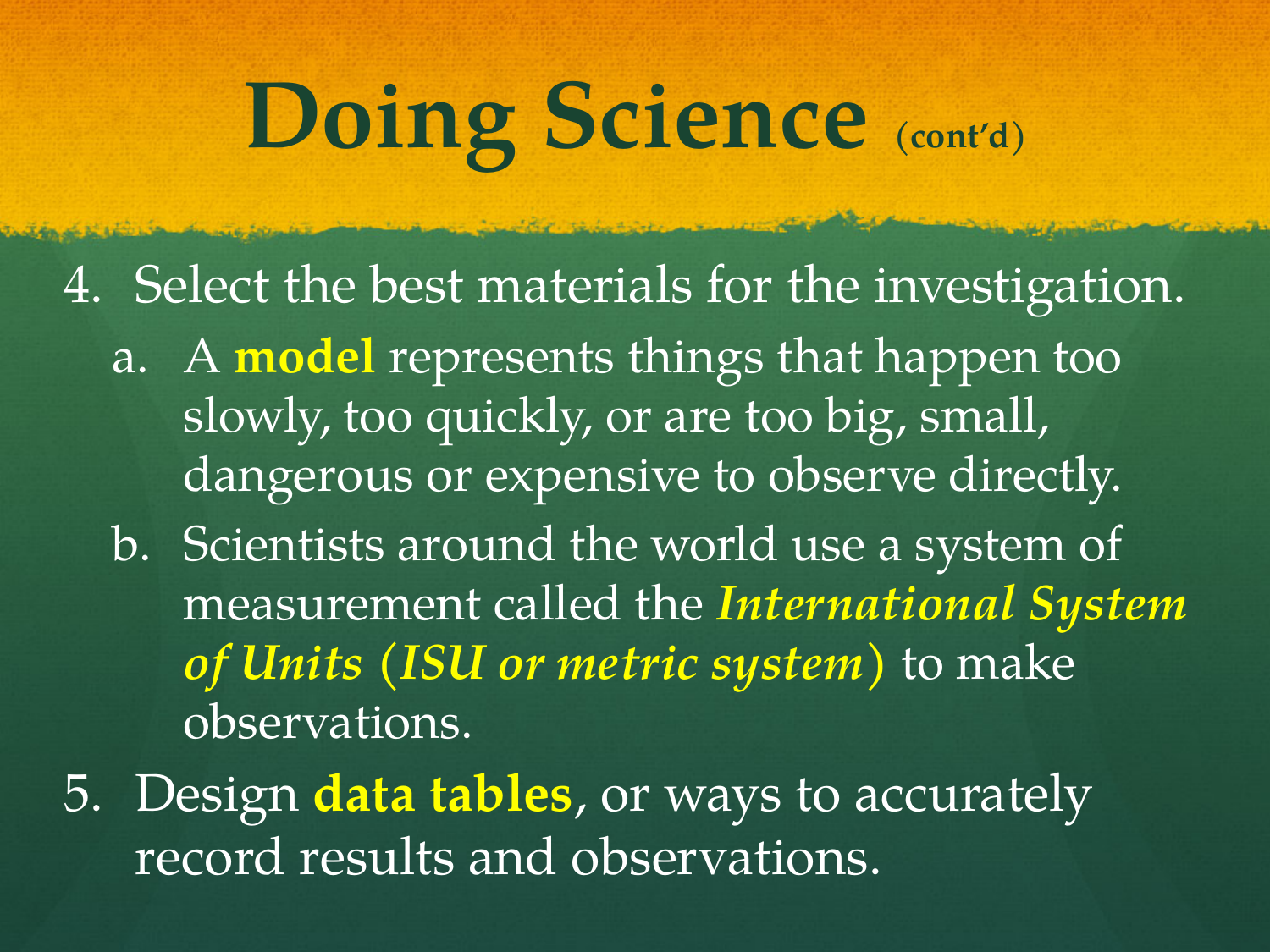

# Doing Science (cont’d)
Select the best materials for the investigation.
A model represents things that happen too slowly, too quickly, or are too big, small, dangerous or expensive to observe directly.
Scientists around the world use a system of measurement called the International System of Units (ISU or metric system) to make observations.
Design data tables, or ways to accurately record results and observations.